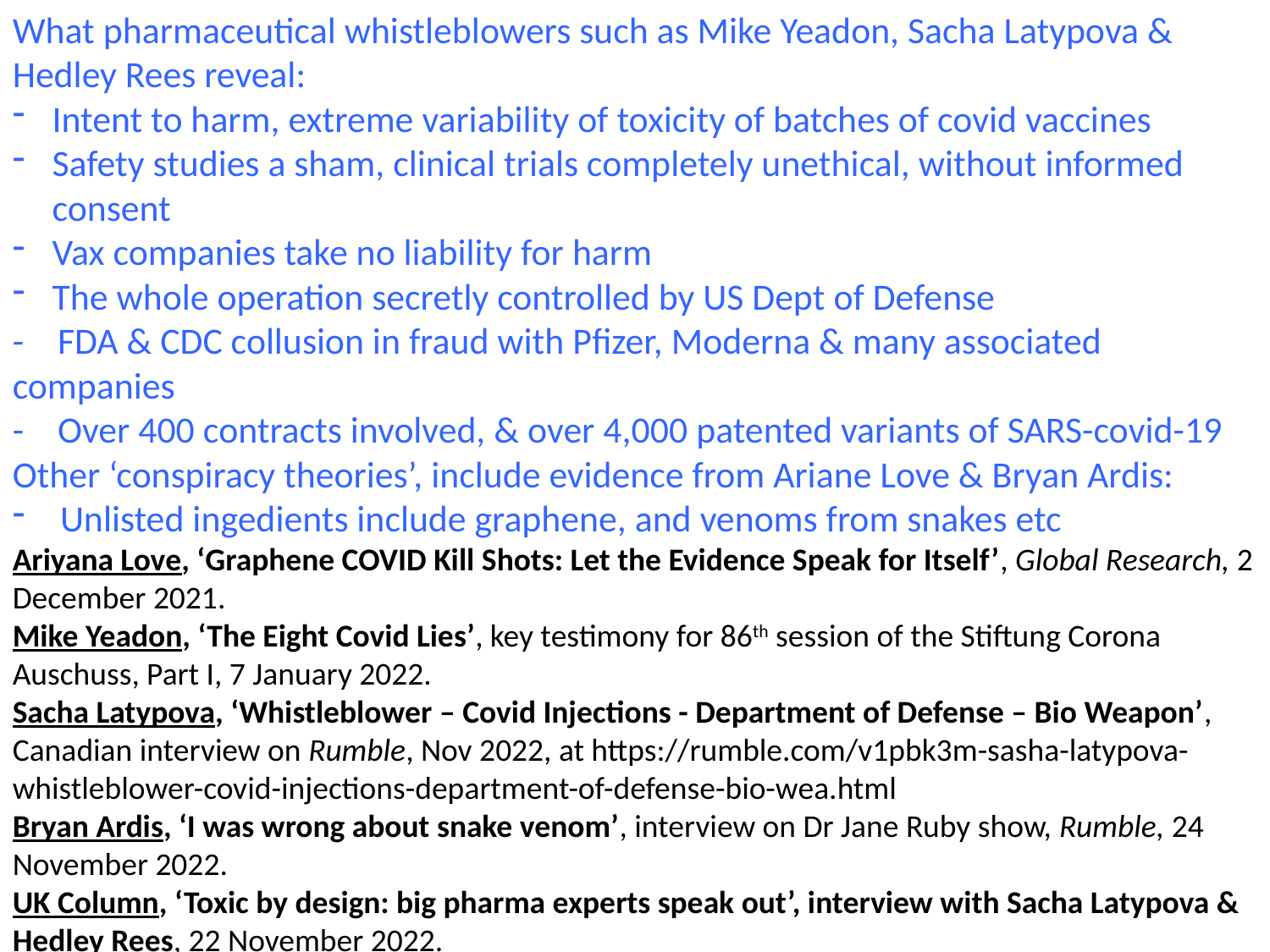

What pharmaceutical whistleblowers such as Mike Yeadon, Sacha Latypova & Hedley Rees reveal:
Intent to harm, extreme variability of toxicity of batches of covid vaccines
Safety studies a sham, clinical trials completely unethical, without informed consent
Vax companies take no liability for harm
The whole operation secretly controlled by US Dept of Defense
-    FDA & CDC collusion in fraud with Pfizer, Moderna & many associated companies
-    Over 400 contracts involved, & over 4,000 patented variants of SARS-covid-19
Other ‘conspiracy theories’, include evidence from Ariane Love & Bryan Ardis:
Unlisted ingedients include graphene, and venoms from snakes etc
Ariyana Love, ‘Graphene COVID Kill Shots: Let the Evidence Speak for Itself’, Global Research, 2 December 2021.
Mike Yeadon, ‘The Eight Covid Lies’, key testimony for 86th session of the Stiftung Corona Auschuss, Part I, 7 January 2022.
Sacha Latypova, ‘Whistleblower – Covid Injections - Department of Defense – Bio Weapon’, Canadian interview on Rumble, Nov 2022, at https://rumble.com/v1pbk3m-sasha-latypova-whistleblower-covid-injections-department-of-defense-bio-wea.html
Bryan Ardis, ‘I was wrong about snake venom’, interview on Dr Jane Ruby show, Rumble, 24 November 2022.
UK Column, ‘Toxic by design: big pharma experts speak out’, interview with Sacha Latypova & Hedley Rees, 22 November 2022.
.